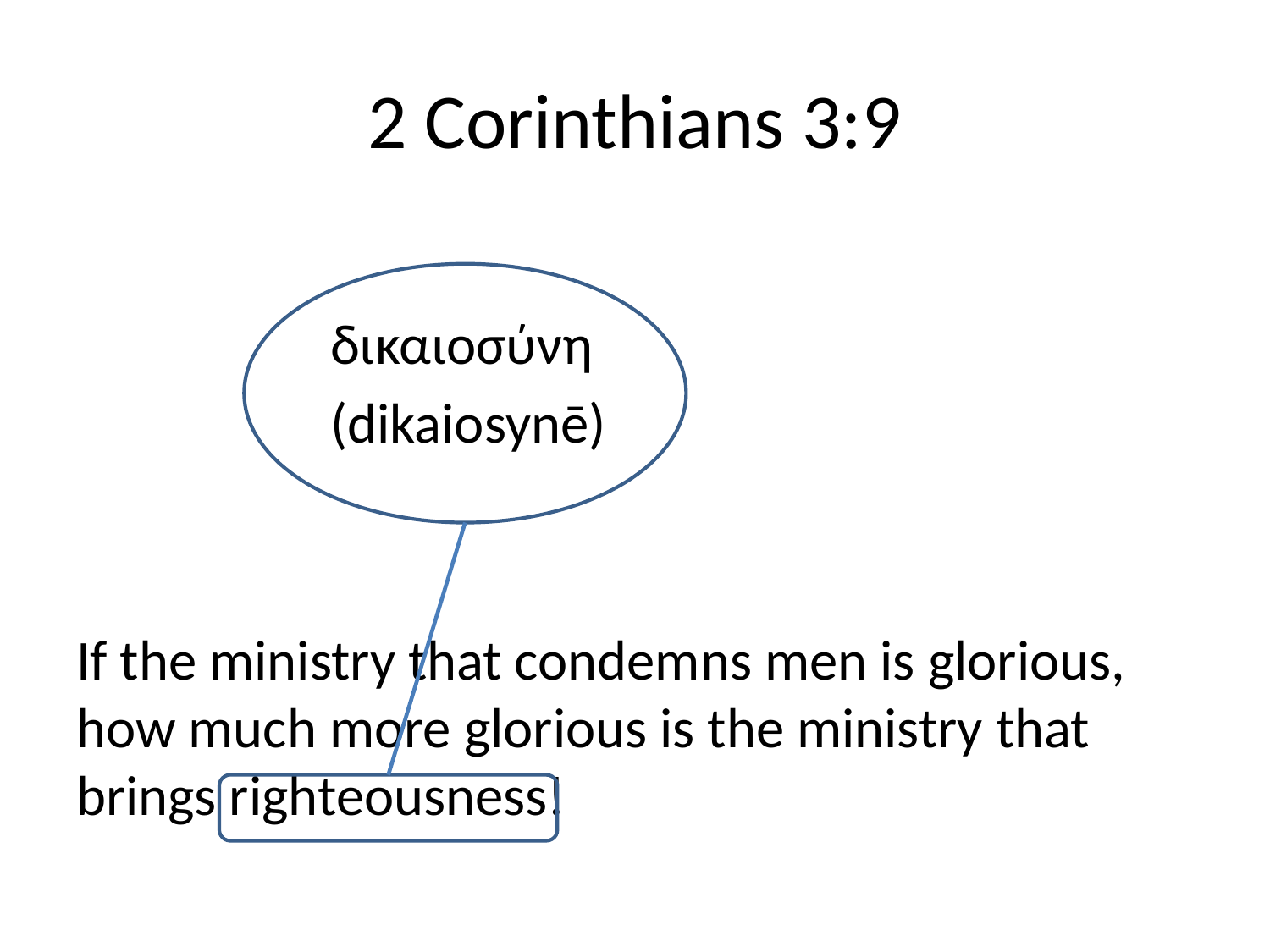

# 2 Corinthians 3:9

		δικαιοσύνη
		(dikaiosynē)

If the ministry that condemns men is glorious, how much more glorious is the ministry that brings righteousness!